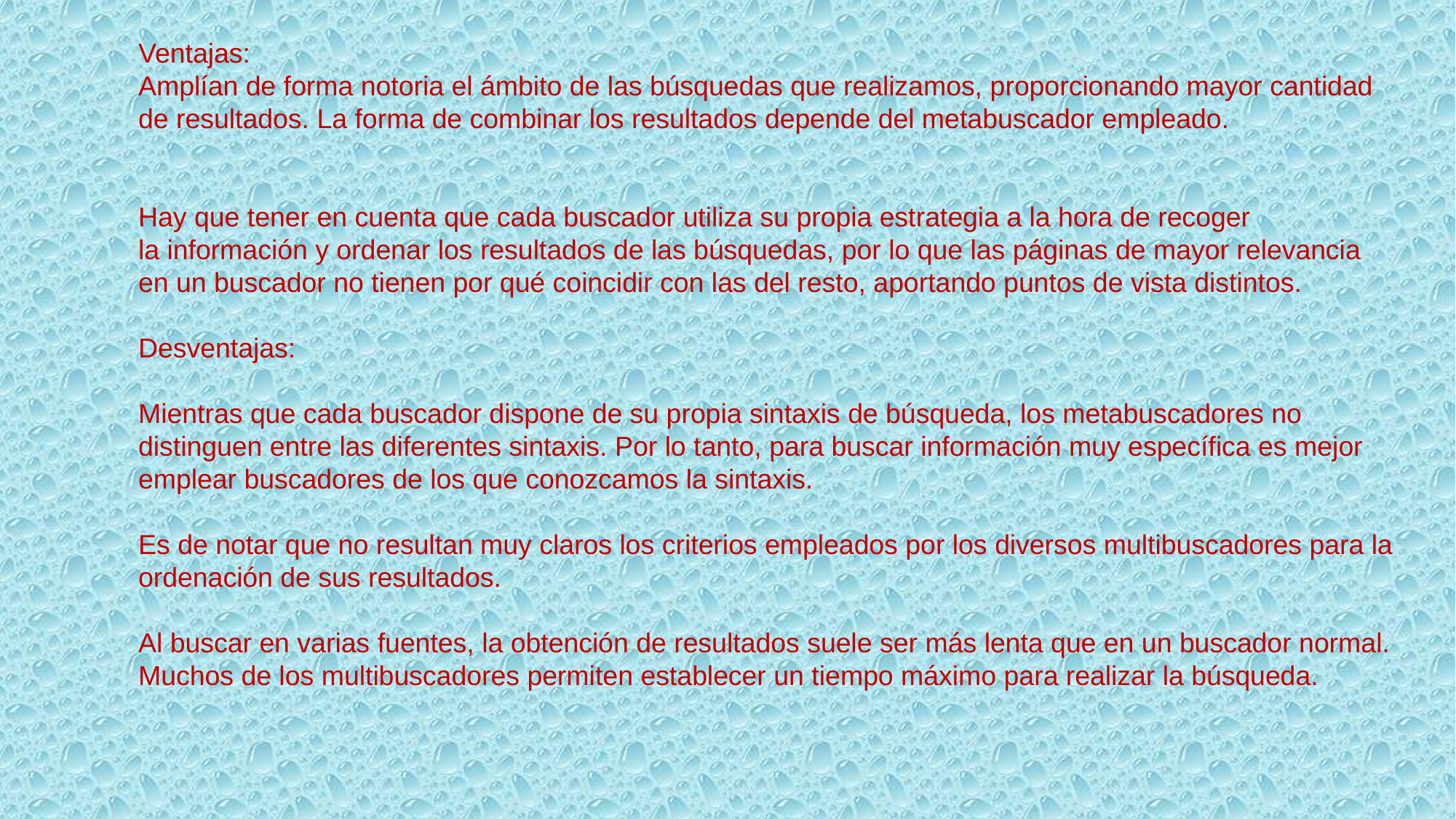

Ventajas:
Amplían de forma notoria el ámbito de las búsquedas que realizamos, proporcionando mayor cantidad de resultados. La forma de combinar los resultados depende del metabuscador empleado.

Hay que tener en cuenta que cada buscador utiliza su propia estrategia a la hora de recoger la información y ordenar los resultados de las búsquedas, por lo que las páginas de mayor relevancia en un buscador no tienen por qué coincidir con las del resto, aportando puntos de vista distintos.

Desventajas:

Mientras que cada buscador dispone de su propia sintaxis de búsqueda, los metabuscadores no distinguen entre las diferentes sintaxis. Por lo tanto, para buscar información muy específica es mejor emplear buscadores de los que conozcamos la sintaxis.

Es de notar que no resultan muy claros los criterios empleados por los diversos multibuscadores para la ordenación de sus resultados.

Al buscar en varias fuentes, la obtención de resultados suele ser más lenta que en un buscador normal. Muchos de los multibuscadores permiten establecer un tiempo máximo para realizar la búsqueda.